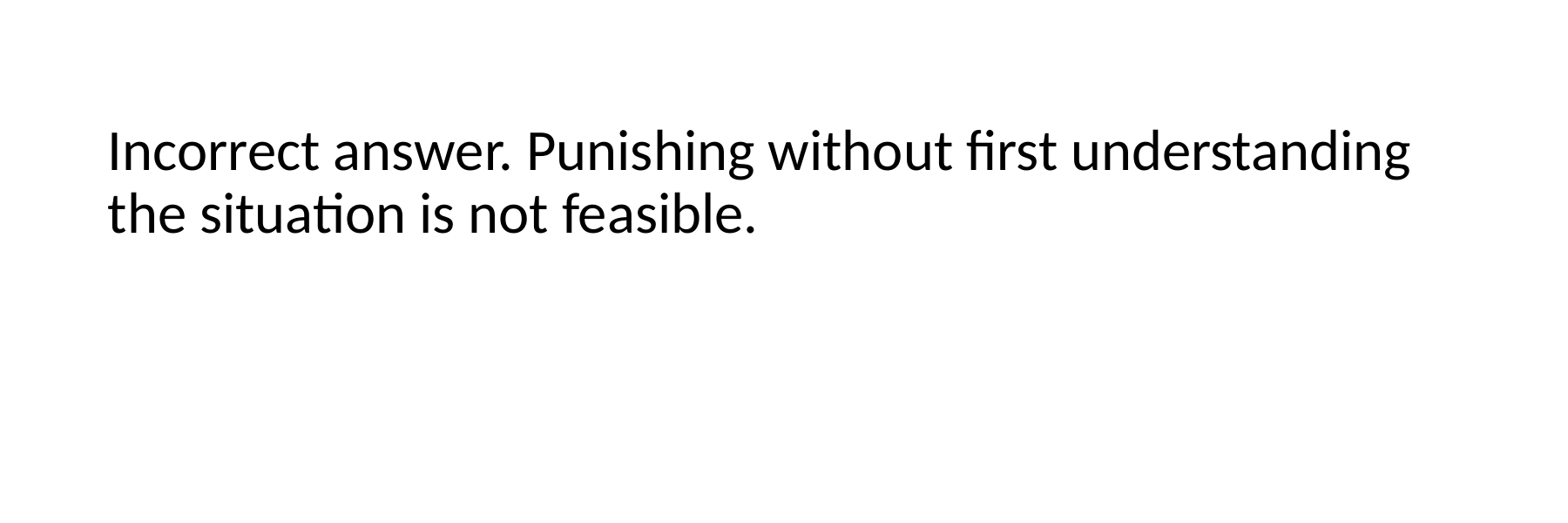

Incorrect answer. Punishing without first understanding the situation is not feasible.